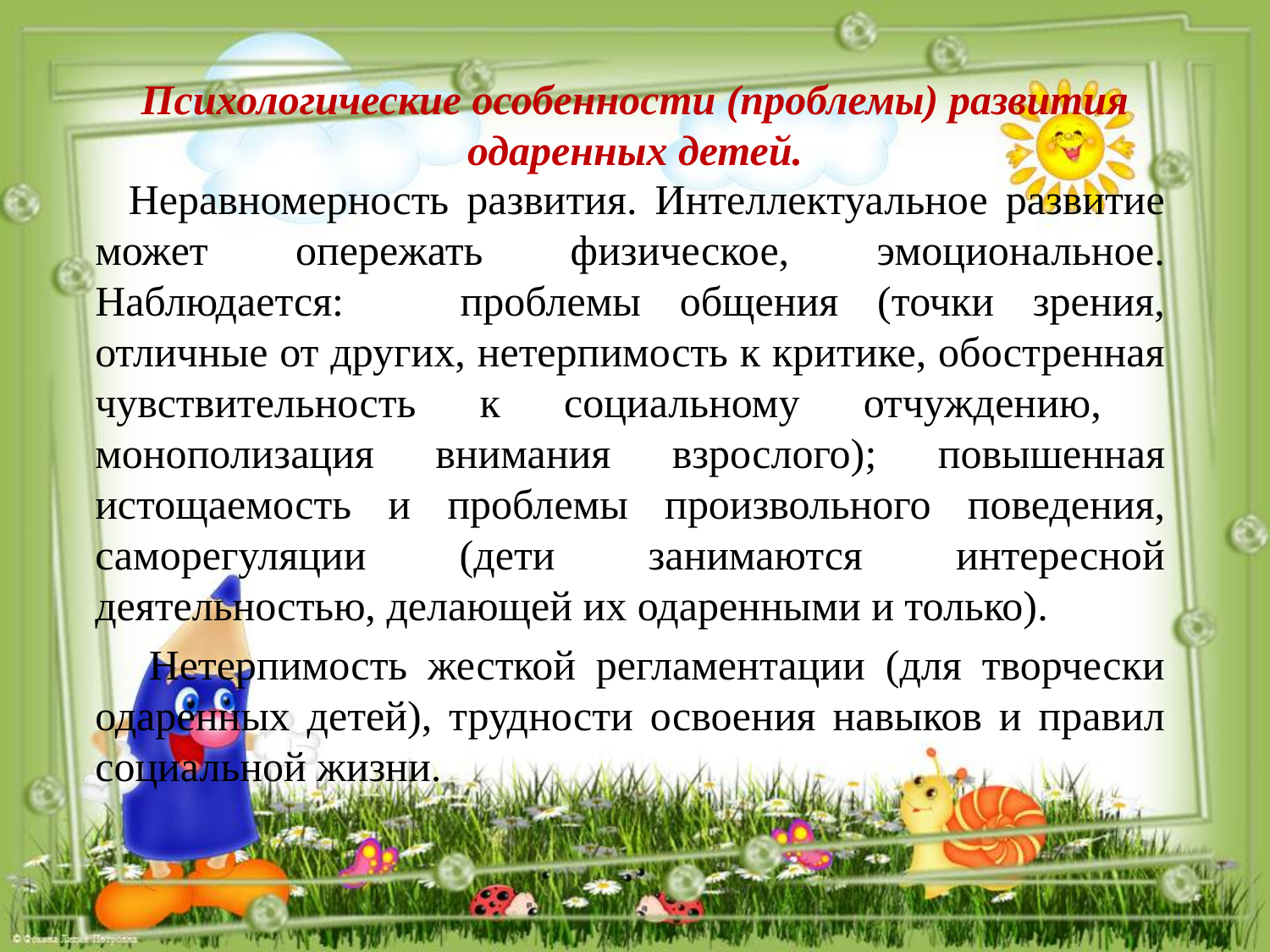

# Психологические особенности (проблемы) развития одаренных детей.
     Неравномерность развития. Интеллектуальное развитие может опережать физическое, эмоциональное. Наблюдается:   проблемы общения (точки зрения, отличные от других, нетерпимость к критике, обостренная чувствительность к социальному отчуждению,  монополизация внимания взрослого); повышенная истощаемость и проблемы произвольного поведения, саморегуляции (дети занимаются интересной деятельностью, делающей их одаренными и только).
     Нетерпимость жесткой регламентации (для творчески одаренных детей), трудности освоения навыков и правил социальной жизни.